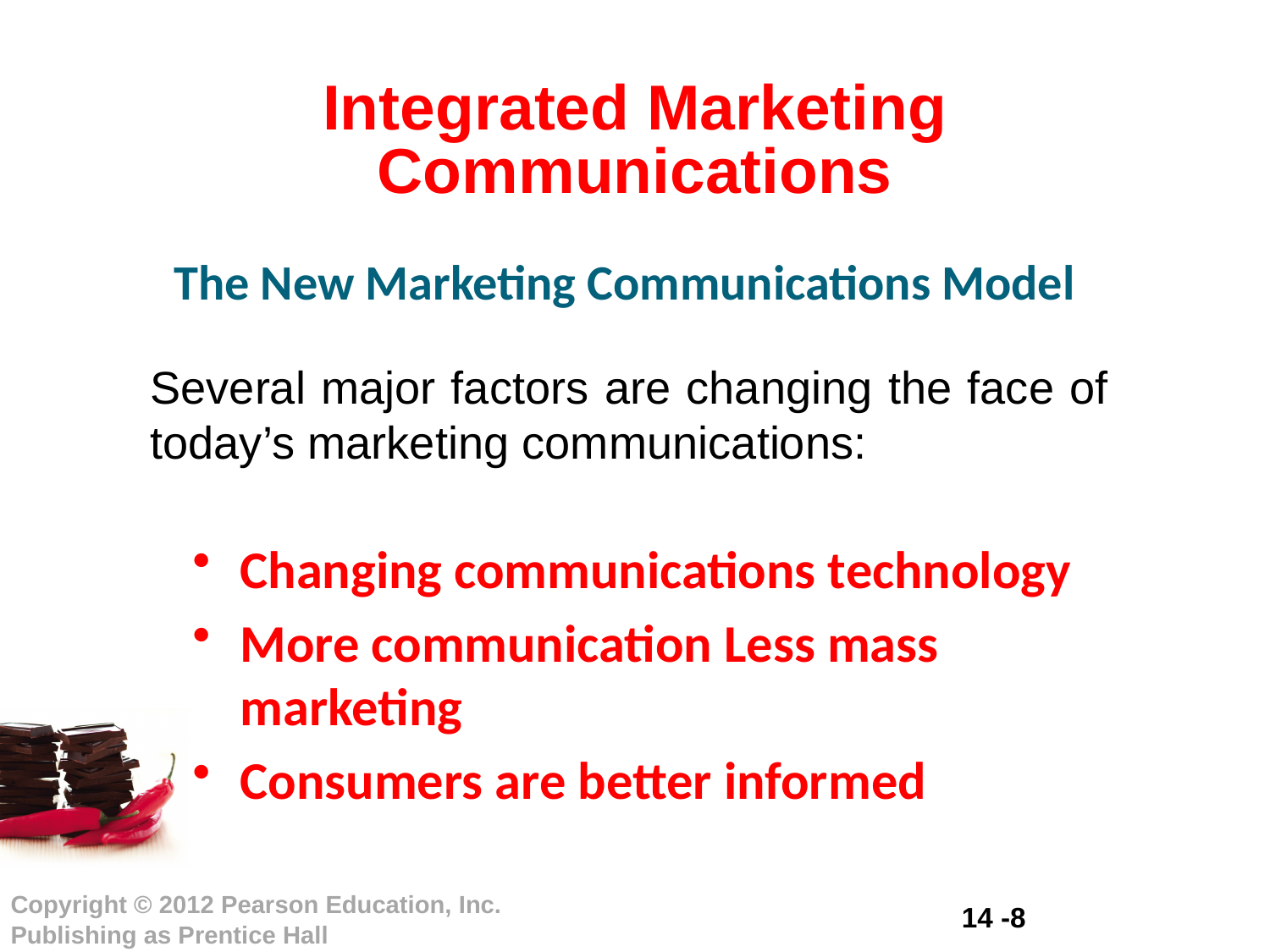

# Integrated Marketing Communications
The New Marketing Communications Model

Several major factors are changing the face of today’s marketing communications:
Changing communications technology
More communication Less mass marketing
Consumers are better informed